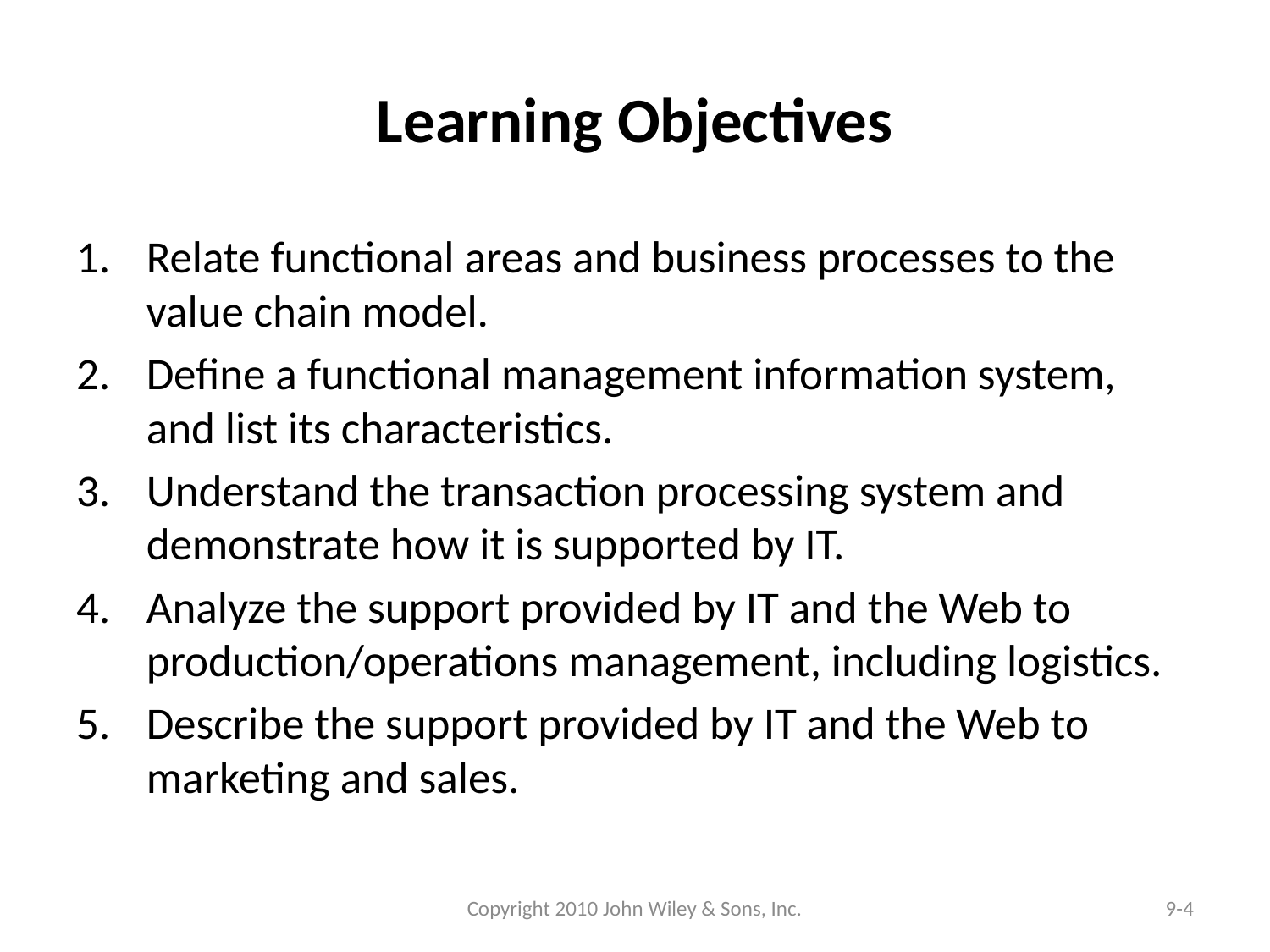

# Learning Objectives
Relate functional areas and business processes to the value chain model.
Define a functional management information system, and list its characteristics.
Understand the transaction processing system and demonstrate how it is supported by IT.
Analyze the support provided by IT and the Web to production/operations management, including logistics.
Describe the support provided by IT and the Web to marketing and sales.

Copyright 2010 John Wiley & Sons, Inc.
9-4